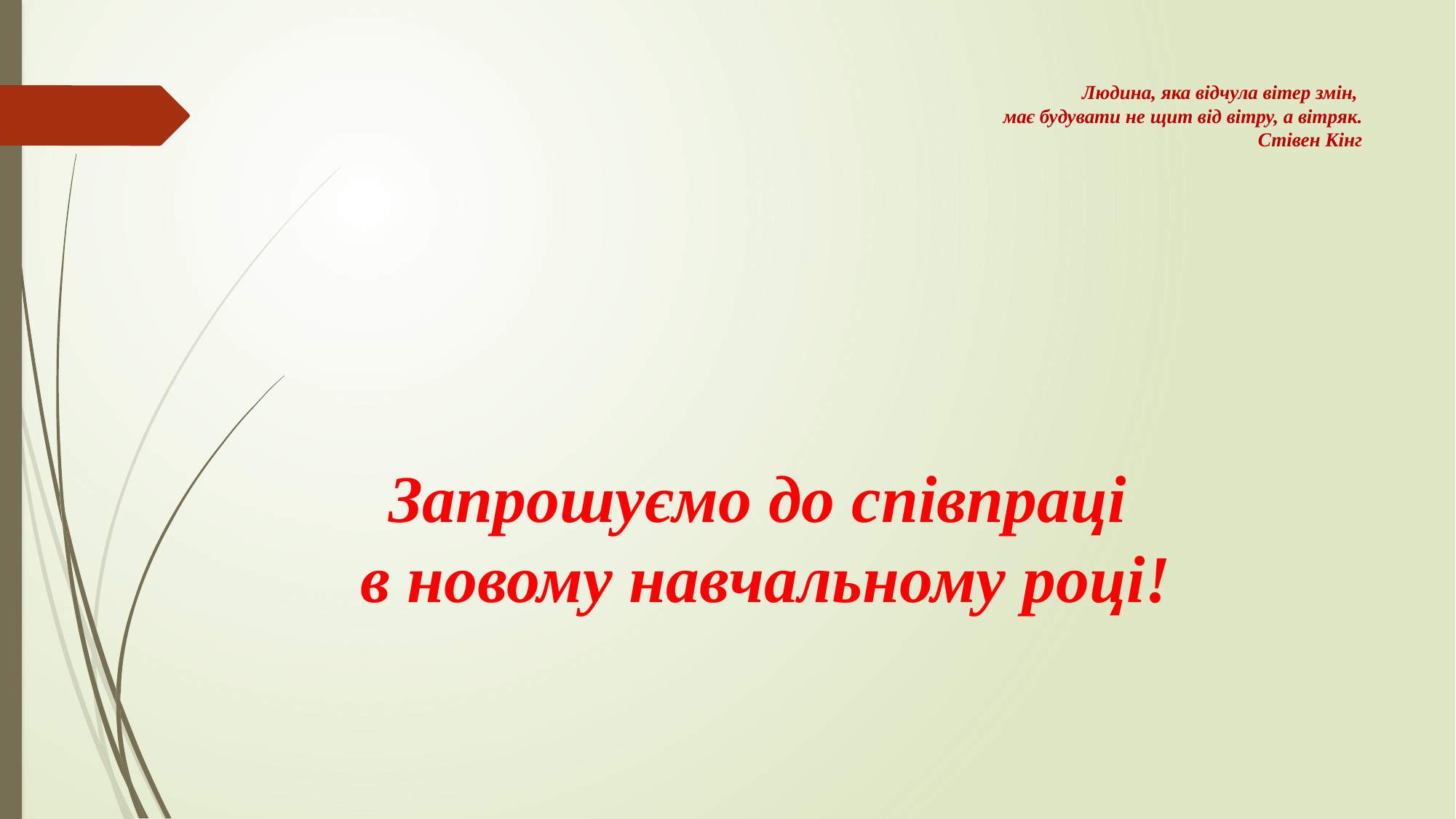

# Людина, яка відчула вітер змін, має будувати не щит від вітру, а вітряк. Стівен Кінг
Запрошуємо до співпраці
 в новому навчальному році!